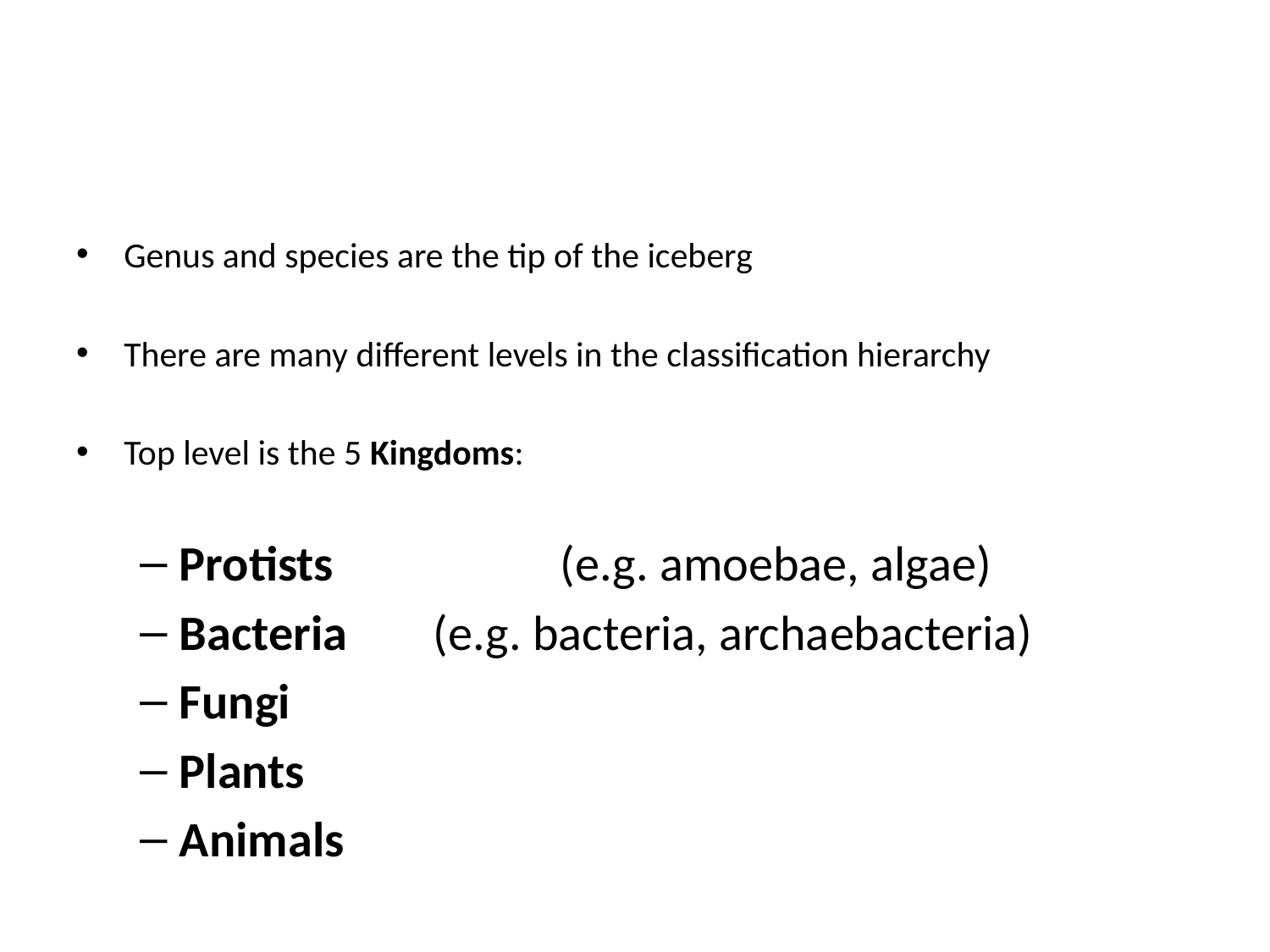

Classification
Genus and species are the tip of the iceberg

There are many different levels in the classification hierarchy

Top level is the 5 Kingdoms:

Protists 		(e.g. amoebae, algae)
Bacteria 	(e.g. bacteria, archaebacteria)
Fungi
Plants
Animals